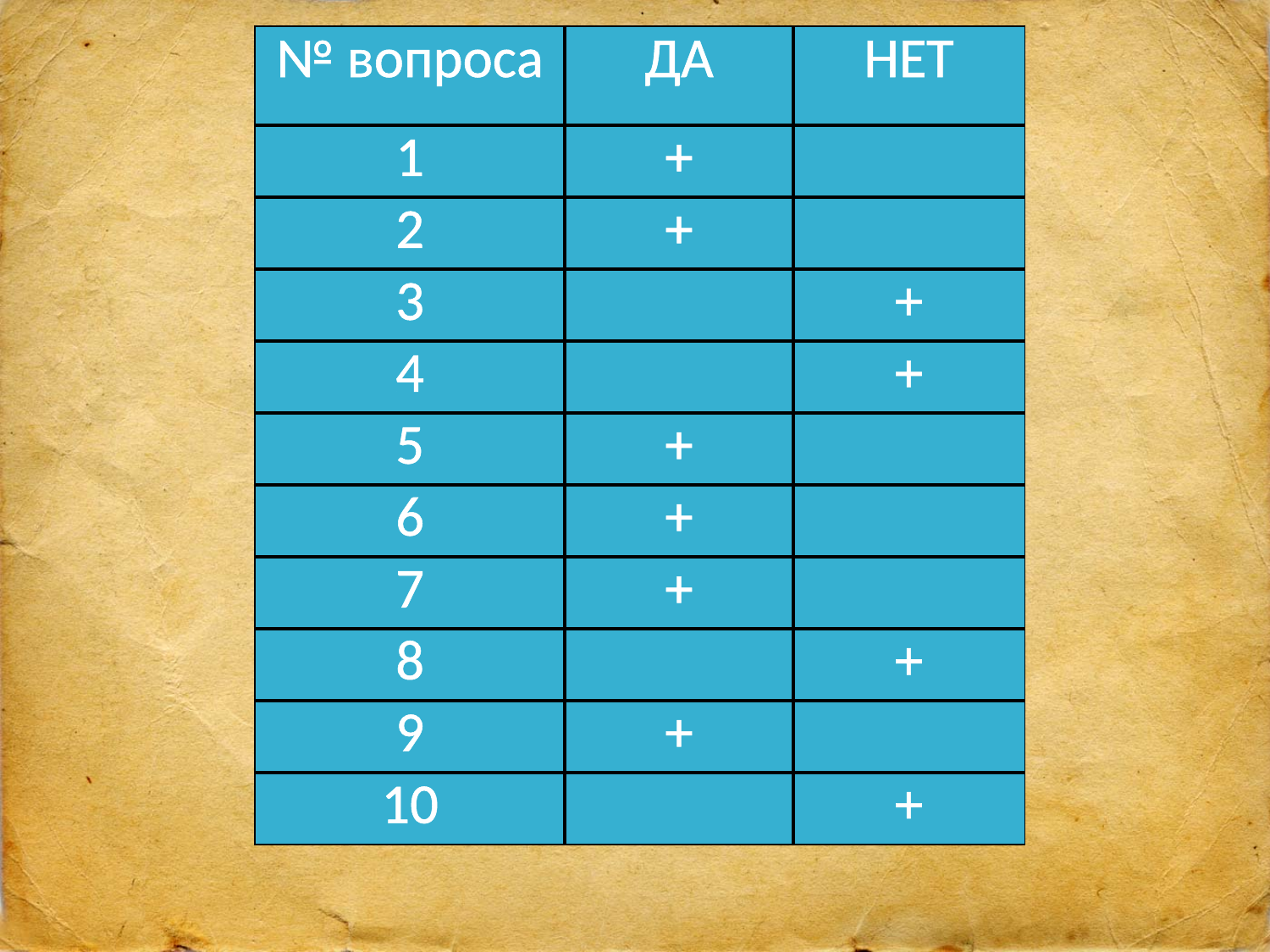

| № вопроса | ДА | НЕТ |
| --- | --- | --- |
| 1 | + |  |
| 2 | + |  |
| 3 |  | + |
| 4 |  | + |
| 5 | + |  |
| 6 | + |  |
| 7 | + |  |
| 8 |  | + |
| 9 | + |  |
| 10 |  | + |